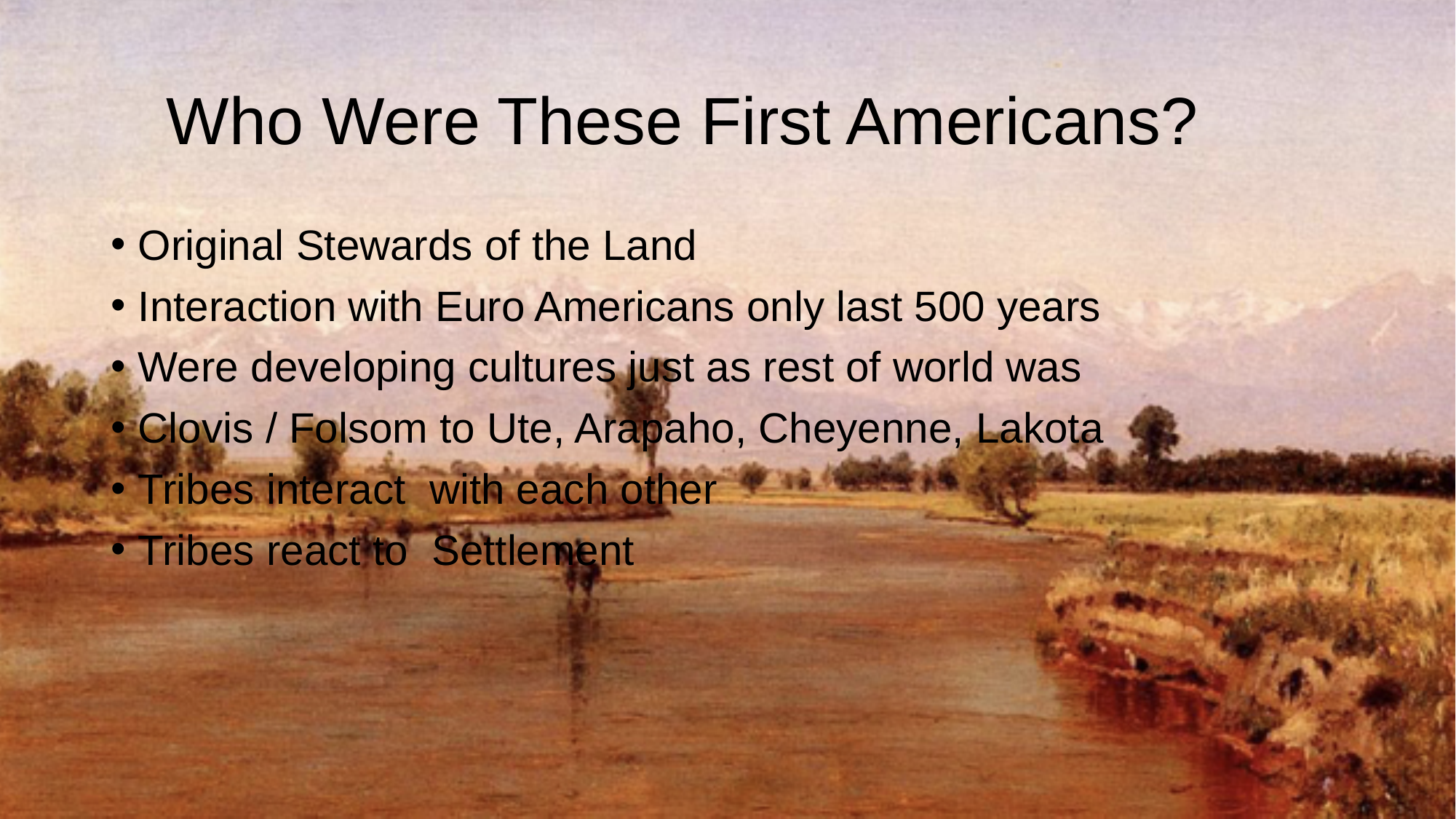

# Who Were These First Americans?
Original Stewards of the Land
Interaction with Euro Americans only last 500 years
Were developing cultures just as rest of world was
Clovis / Folsom to Ute, Arapaho, Cheyenne, Lakota
Tribes interact  with each other
Tribes react to  Settlement